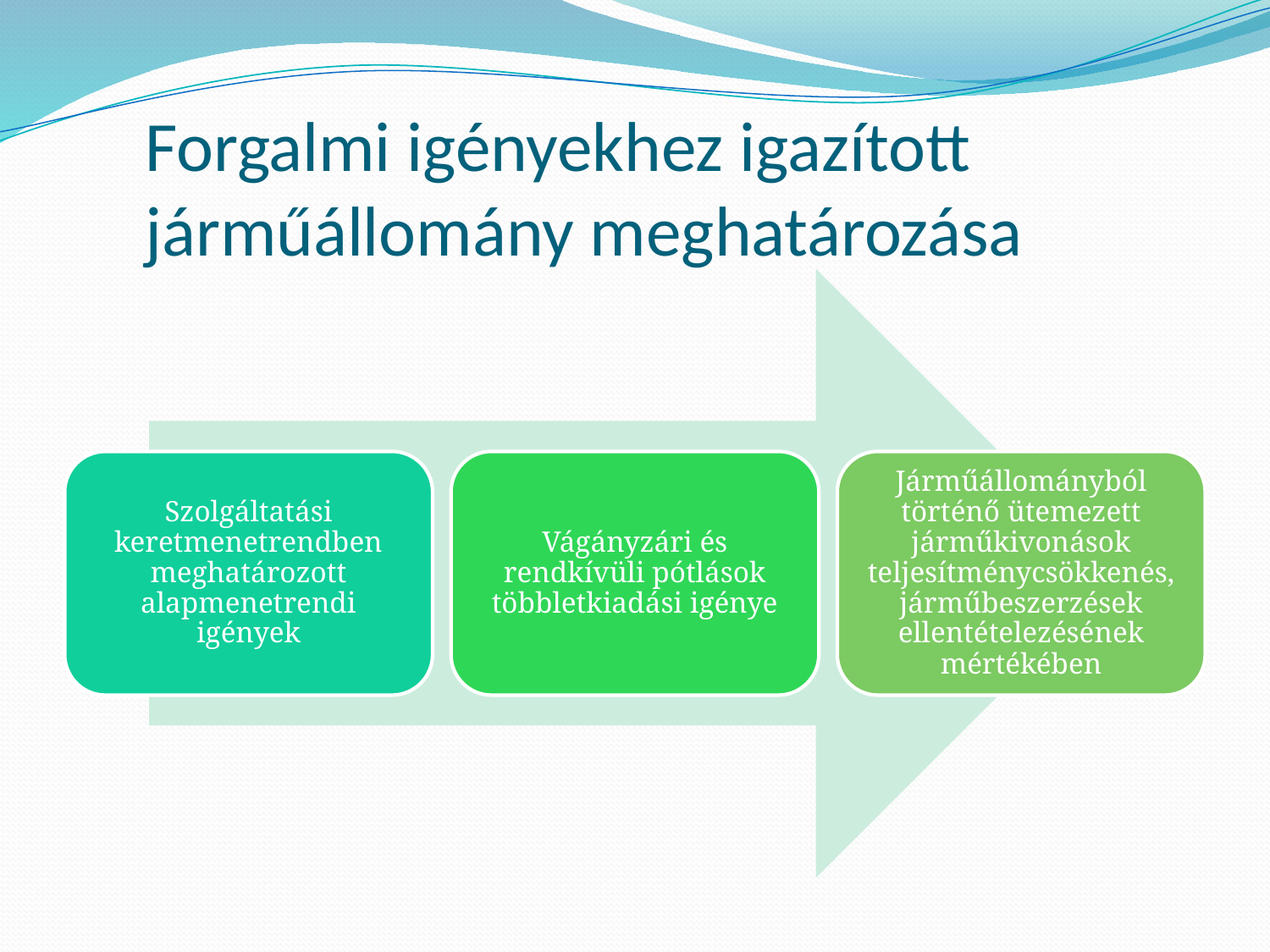

# Forgalmi igényekhez igazított járműállomány meghatározása

Szolgáltatási keretmenetrendben meghatározott alapmenetrendi igények
Vágányzári és rendkívüli pótlások többletkiadási igénye
Járműállományból történő ütemezett járműkivonások teljesítménycsökkenés, járműbeszerzések ellentételezésének mértékében